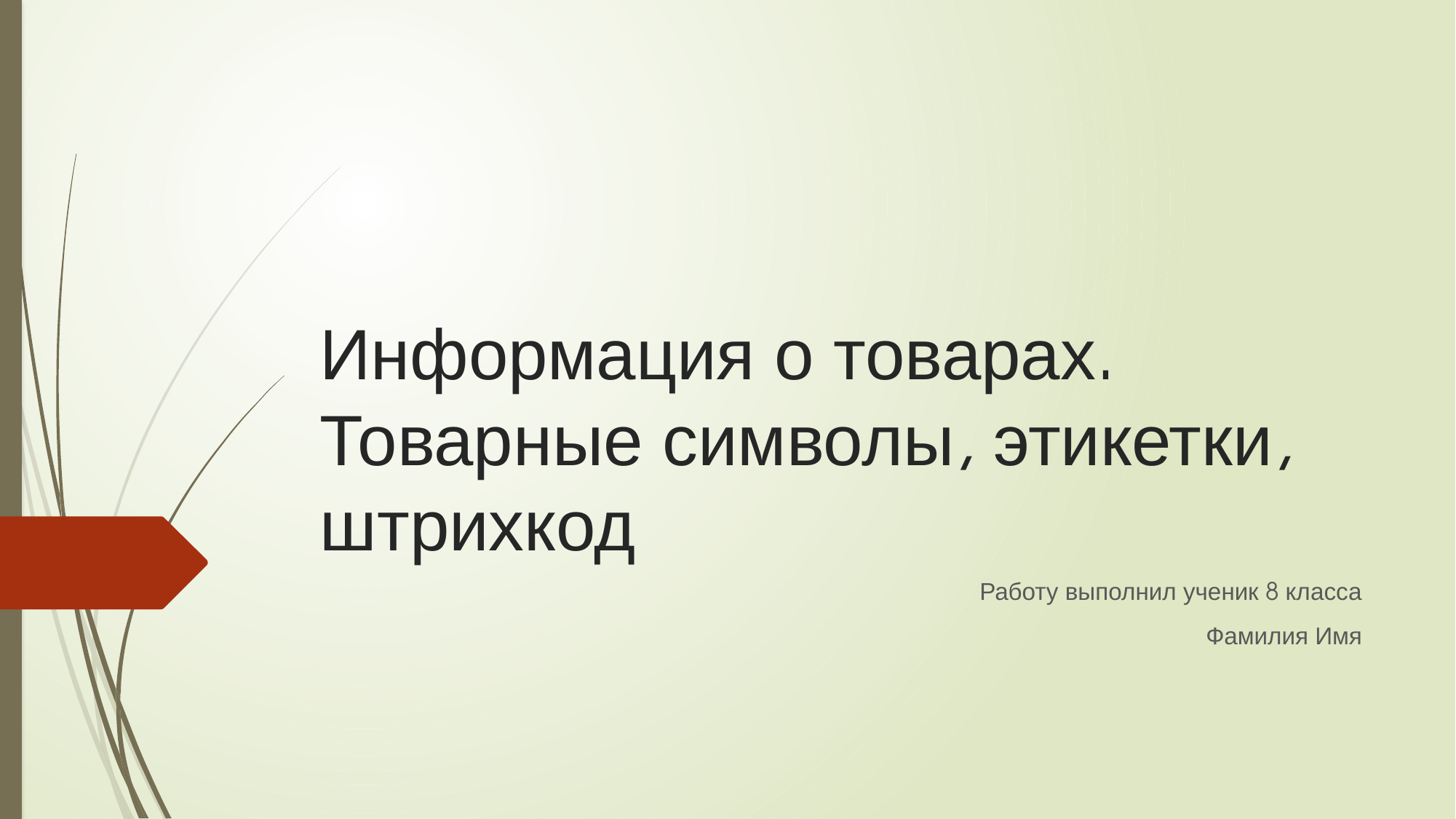

# Информация о товарах. Товарные символы, этикетки, штрихкод
Работу выполнил ученик 8 класса
Фамилия Имя